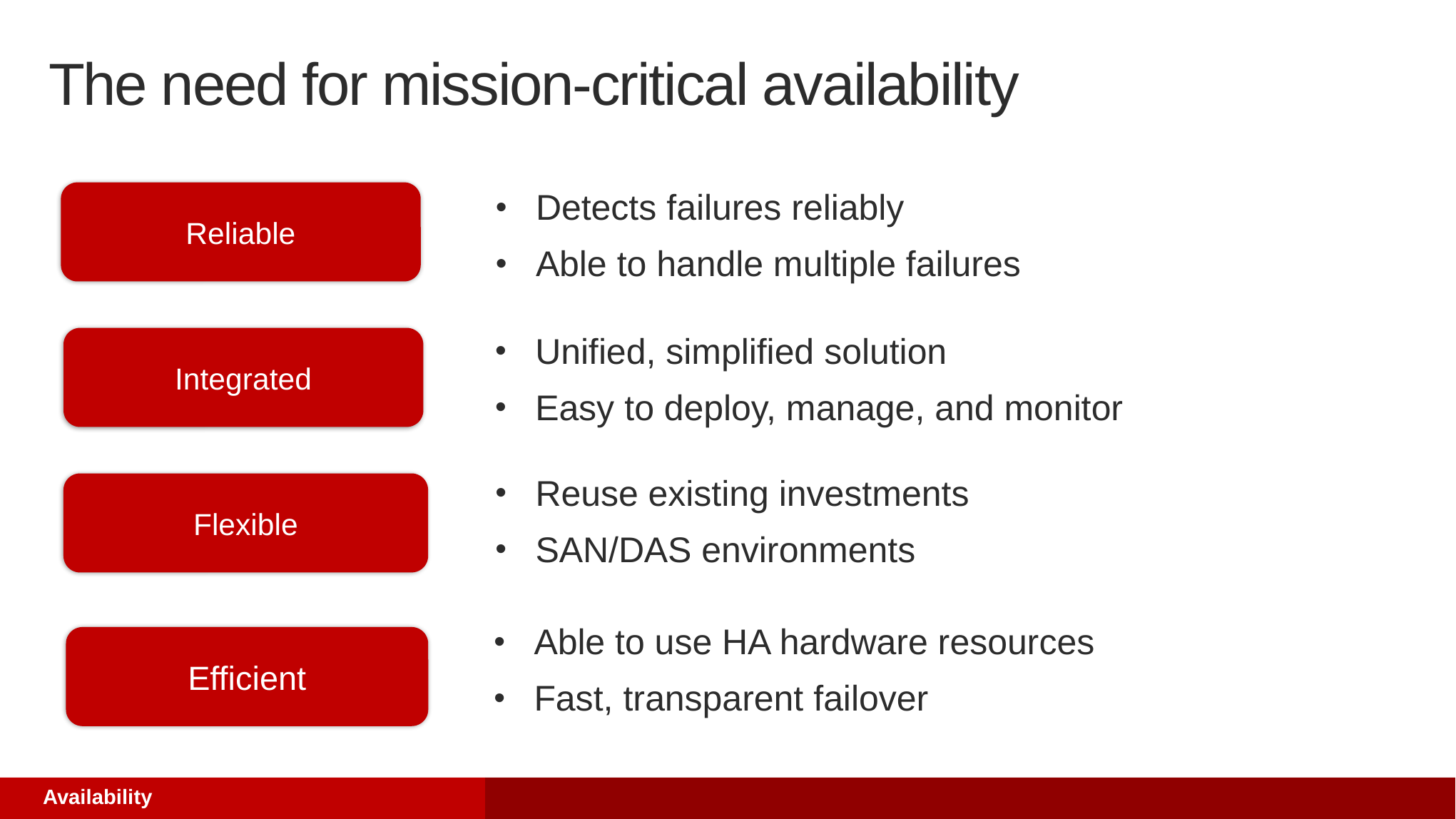

# The need for mission-critical availability
Reliable
Detects failures reliably
Able to handle multiple failures
Unified, simplified solution
Easy to deploy, manage, and monitor
Integrated
Reuse existing investments
SAN/DAS environments
Flexible
Able to use HA hardware resources
Fast, transparent failover
Efficient
Availability